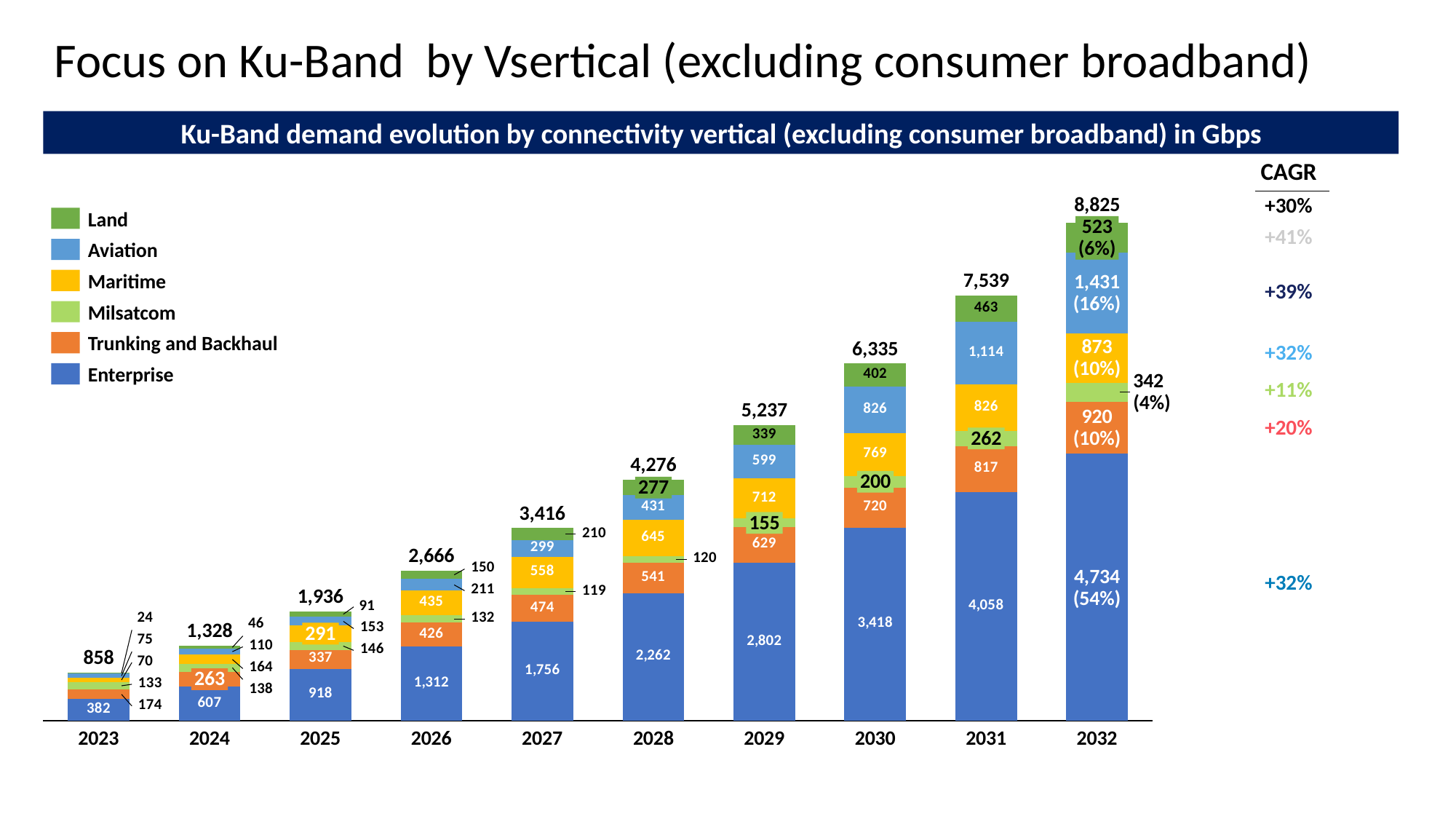

# Focus on Ku-Band  by Vsertical (excluding consumer broadband)
Ku-Band demand evolution by connectivity vertical (excluding consumer broadband) in Gbps
CAGR
+30%

### Chart

| Category |  |  |  |  |  |  |
|---|---|---|---|---|---|---|
8,825

Land
523
(6%)
+41%

Aviation

7,539
1,431
(16%)
Maritime
+39%

Milsatcom

+32%
Trunking and Backhaul
873
(10%)
6,335

Enterprise
+11%
342
(4%)
5,237
920
(10%)
+20%
262
4,276
200
277
3,416
155
2,666
+32%
4,734
(54%)
1,936
1,328
291
858
263
2023
2024
2025
2026
2027
2028
2029
2030
2031
2032